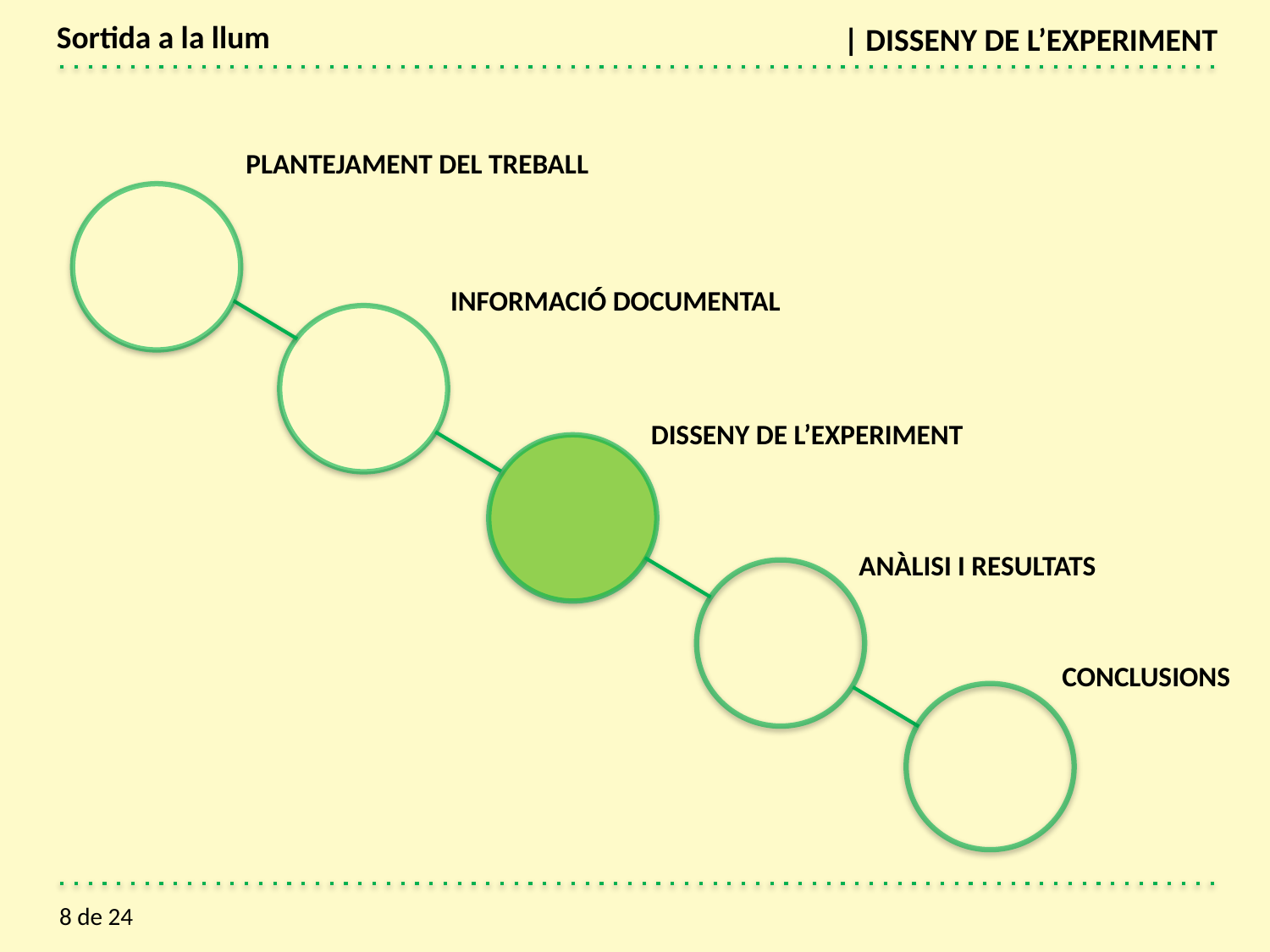

Sortida a la llum
| DISSENY DE L’EXPERIMENT
PLANTEJAMENT DEL TREBALL

INFORMACIÓ DOCUMENTAL

DISSENY DE L’EXPERIMENT

ANÀLISI I RESULTATS

CONCLUSIONS

8 de 24